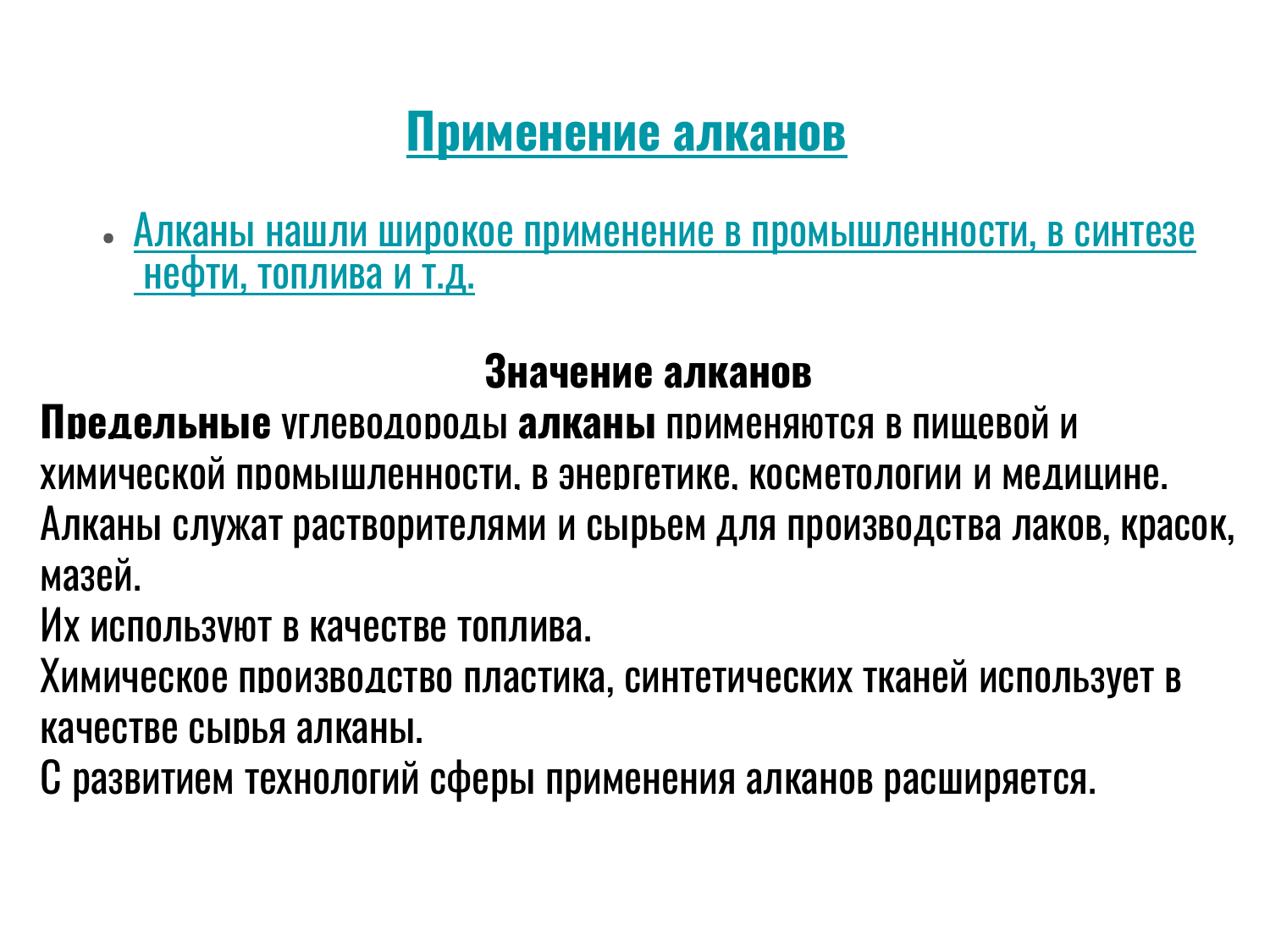

# Применение алканов
Алканы нашли широкое применение в промышленности, в синтезе нефти, топлива и т.д.

Значение алканов
Предельные углеводороды алканы применяются в пищевой и химической промышленности, в энергетике, косметологии и медицине.
Алканы служат растворителями и сырьем для производства лаков, красок, мазей.
Их используют в качестве топлива.
Химическое производство пластика, синтетических тканей использует в качестве сырья алканы.
С развитием технологий сферы применения алканов расширяется.